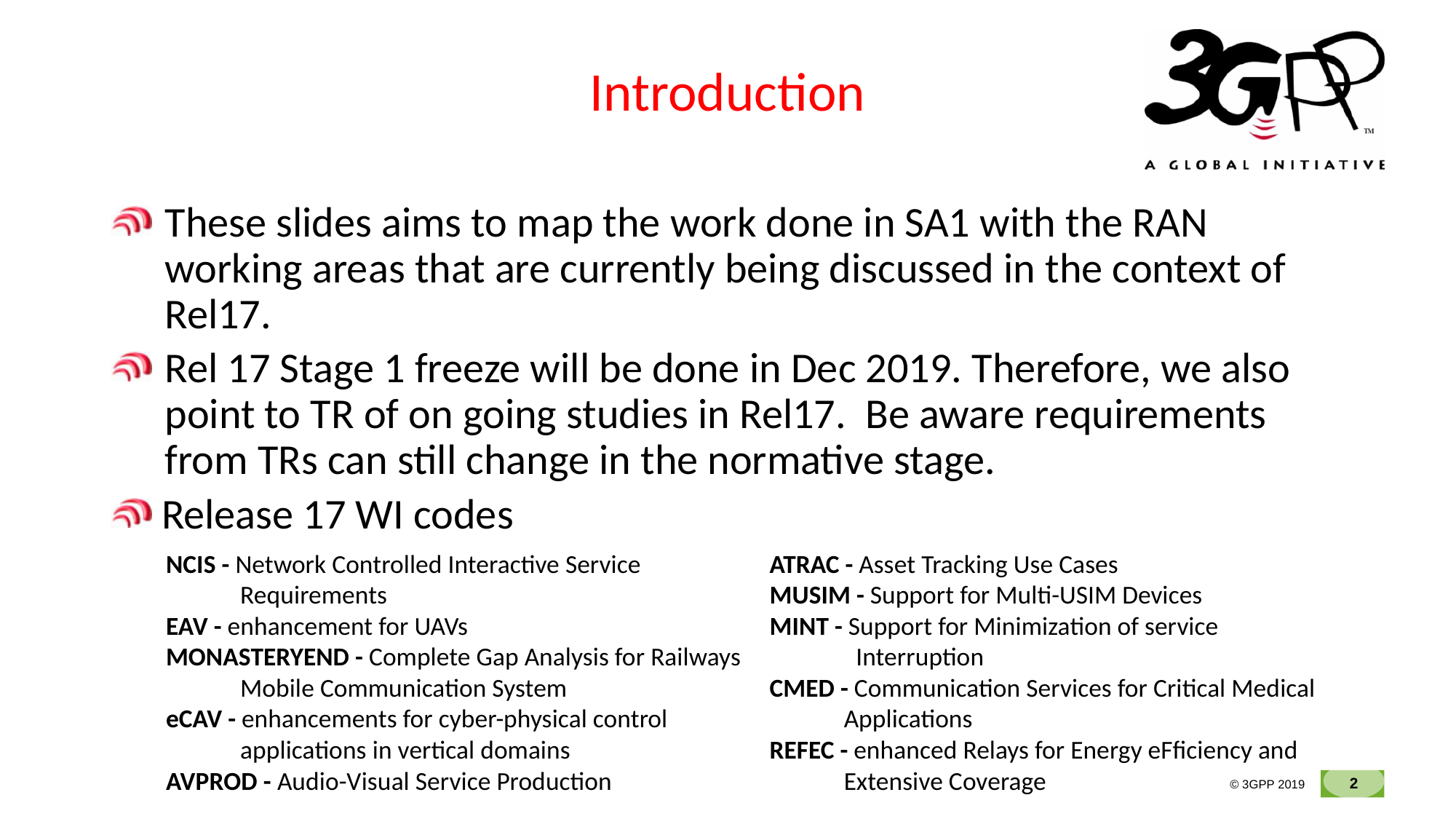

# Introduction
These slides aims to map the work done in SA1 with the RAN working areas that are currently being discussed in the context of Rel17.
Rel 17 Stage 1 freeze will be done in Dec 2019. Therefore, we also point to TR of on going studies in Rel17.  Be aware requirements from TRs can still change in the normative stage.
 Release 17 WI codes
NCIS - Network Controlled Interactive Service Requirements
EAV - enhancement for UAVs
MONASTERYEND - Complete Gap Analysis for Railways Mobile Communication System
eCAV - enhancements for cyber-physical control applications in vertical domains
AVPROD - Audio-Visual Service Production
ATRAC - Asset Tracking Use Cases
MUSIM - Support for Multi-USIM Devices
MINT - Support for Minimization of service   Interruption
CMED - Communication Services for Critical Medical Applications
REFEC - enhanced Relays for Energy eFficiency and Extensive Coverage